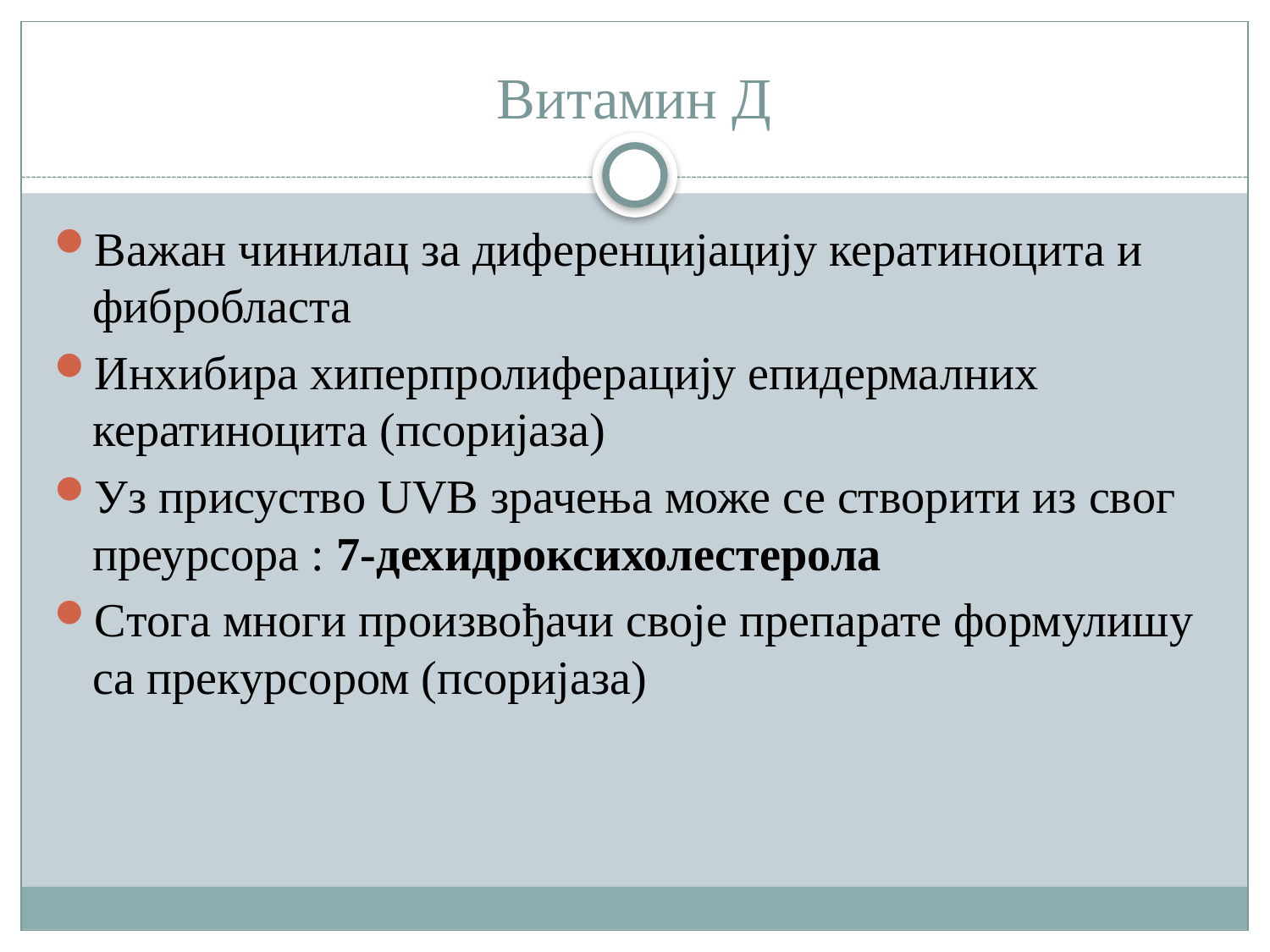

# Витамин Д
Важан чинилац за диференцијацију кератиноцита и фибробласта
Инхибира хиперпролиферацију епидермалних кератиноцита (псоријаза)
Уз присуство UVB зрачења може се створити из свог преурсора : 7-дехидроксихолестерола
Стога многи произвођачи своје препарате формулишу са прекурсором (псоријаза)